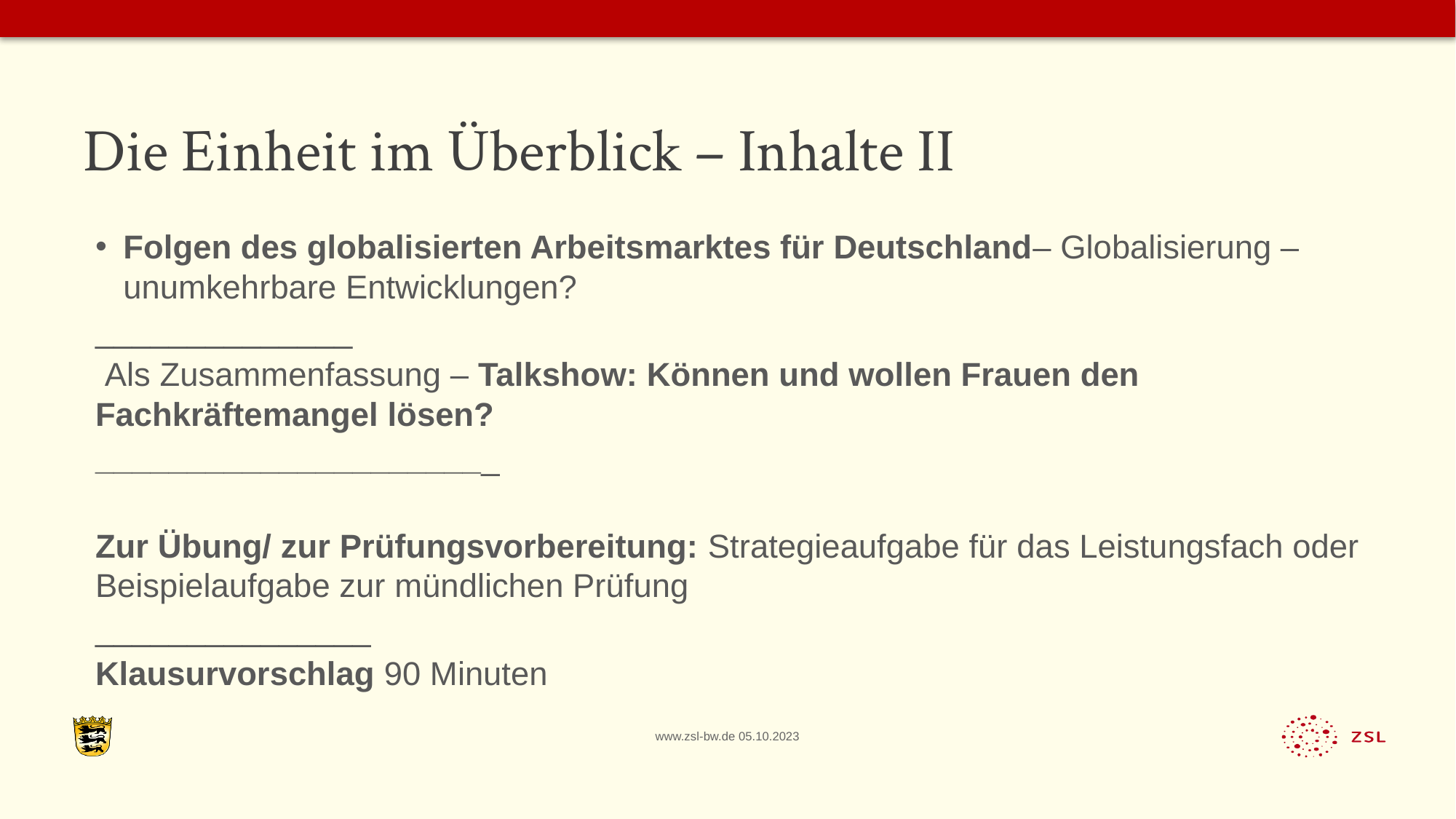

# Die Einheit im Überblick – Inhalte II
Folgen des globalisierten Arbeitsmarktes für Deutschland– Globalisierung – unumkehrbare Entwicklungen?
______________
 Als Zusammenfassung – Talkshow: Können und wollen Frauen den Fachkräftemangel lösen?
______________________

Zur Übung/ zur Prüfungsvorbereitung: Strategieaufgabe für das Leistungsfach oder Beispielaufgabe zur mündlichen Prüfung
_______________
Klausurvorschlag 90 Minuten